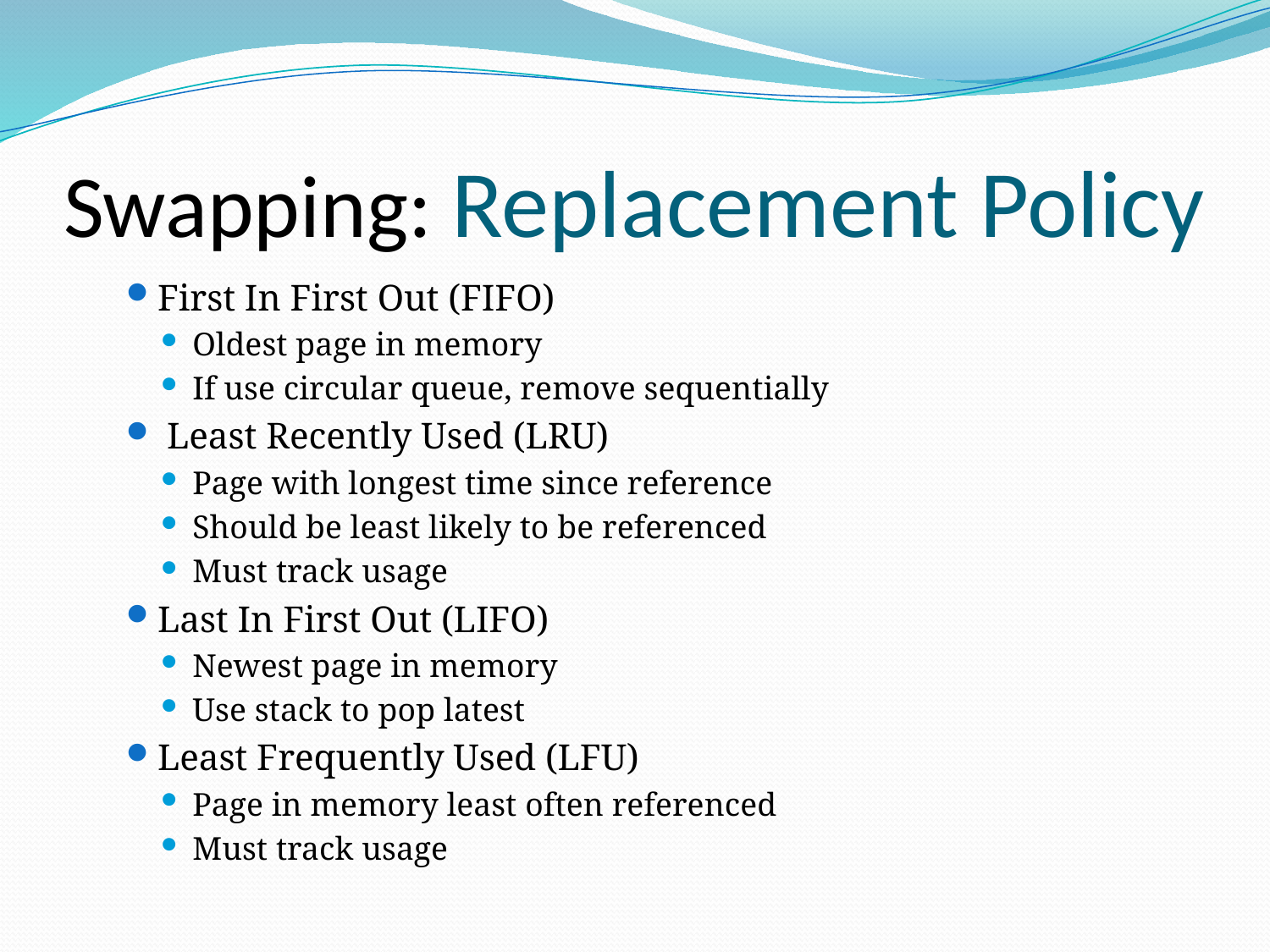

# Swapping: Replacement Policy
First In First Out (FIFO)
Oldest page in memory
If use circular queue, remove sequentially
 Least Recently Used (LRU)
Page with longest time since reference
Should be least likely to be referenced
Must track usage
Last In First Out (LIFO)
Newest page in memory
Use stack to pop latest
Least Frequently Used (LFU)
Page in memory least often referenced
Must track usage